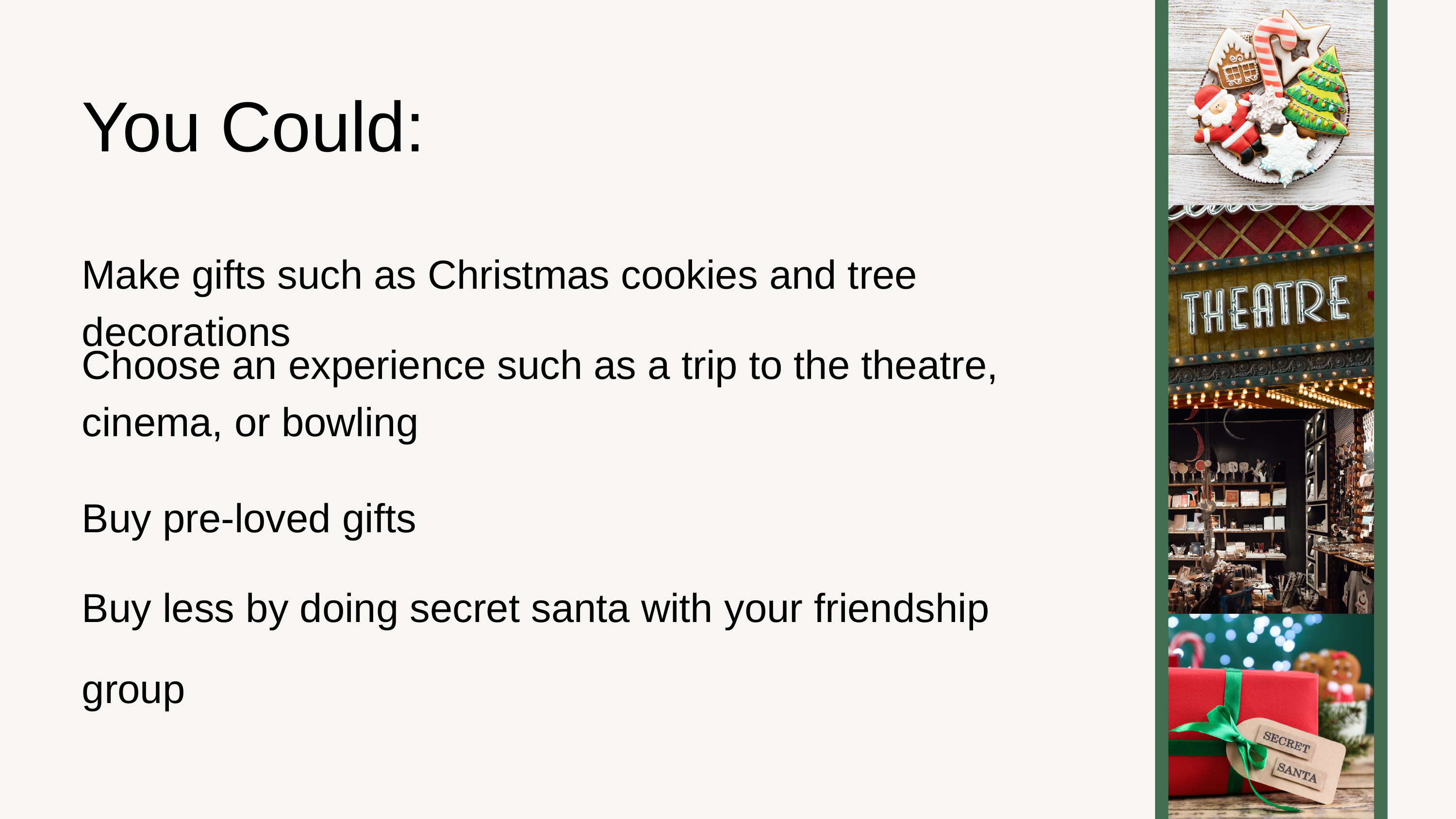

You Could:

Make gifts such as Christmas cookies and tree decorations

Choose an experience such as a trip to the theatre, cinema, or bowling

Buy pre-loved gifts
Buy less by doing secret santa with your friendship group